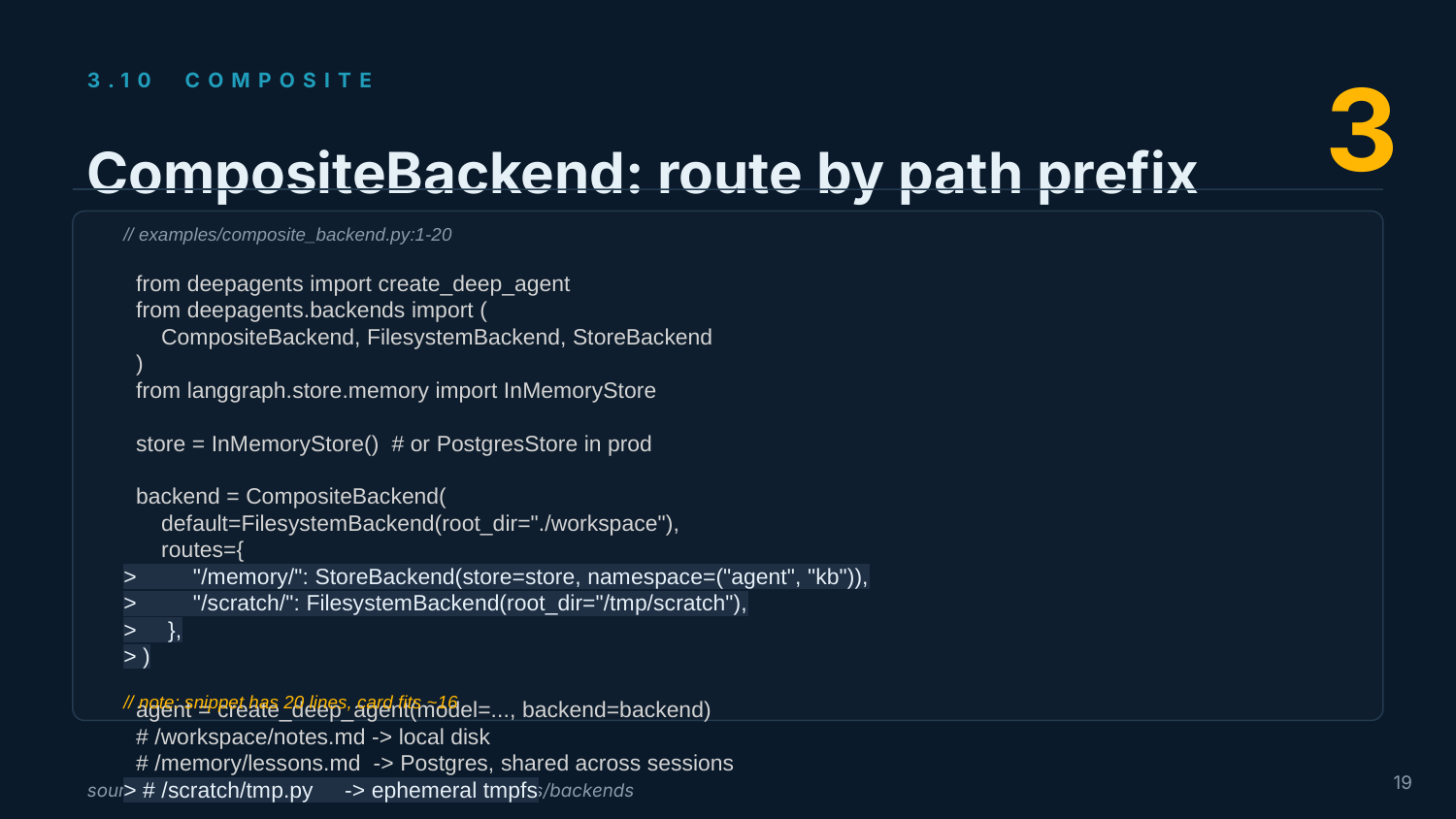

3
3.10  COMPOSITE
CompositeBackend: route by path prefix

// examples/composite_backend.py:1-20
  from deepagents import create_deep_agent
  from deepagents.backends import (
      CompositeBackend, FilesystemBackend, StoreBackend
  )
  from langgraph.store.memory import InMemoryStore

  store = InMemoryStore()  # or PostgresStore in prod

  backend = CompositeBackend(
      default=FilesystemBackend(root_dir="./workspace"),
      routes={
>         "/memory/": StoreBackend(store=store, namespace=("agent", "kb")),
>         "/scratch/": FilesystemBackend(root_dir="/tmp/scratch"),
>     },
> )

  agent = create_deep_agent(model=..., backend=backend)
  # /workspace/notes.md -> local disk
  # /memory/lessons.md  -> Postgres, shared across sessions
> # /scratch/tmp.py     -> ephemeral tmpfs

// note: snippet has 20 lines, card fits ~16
19
source: docs.langchain.com/oss/python/deepagents/backends